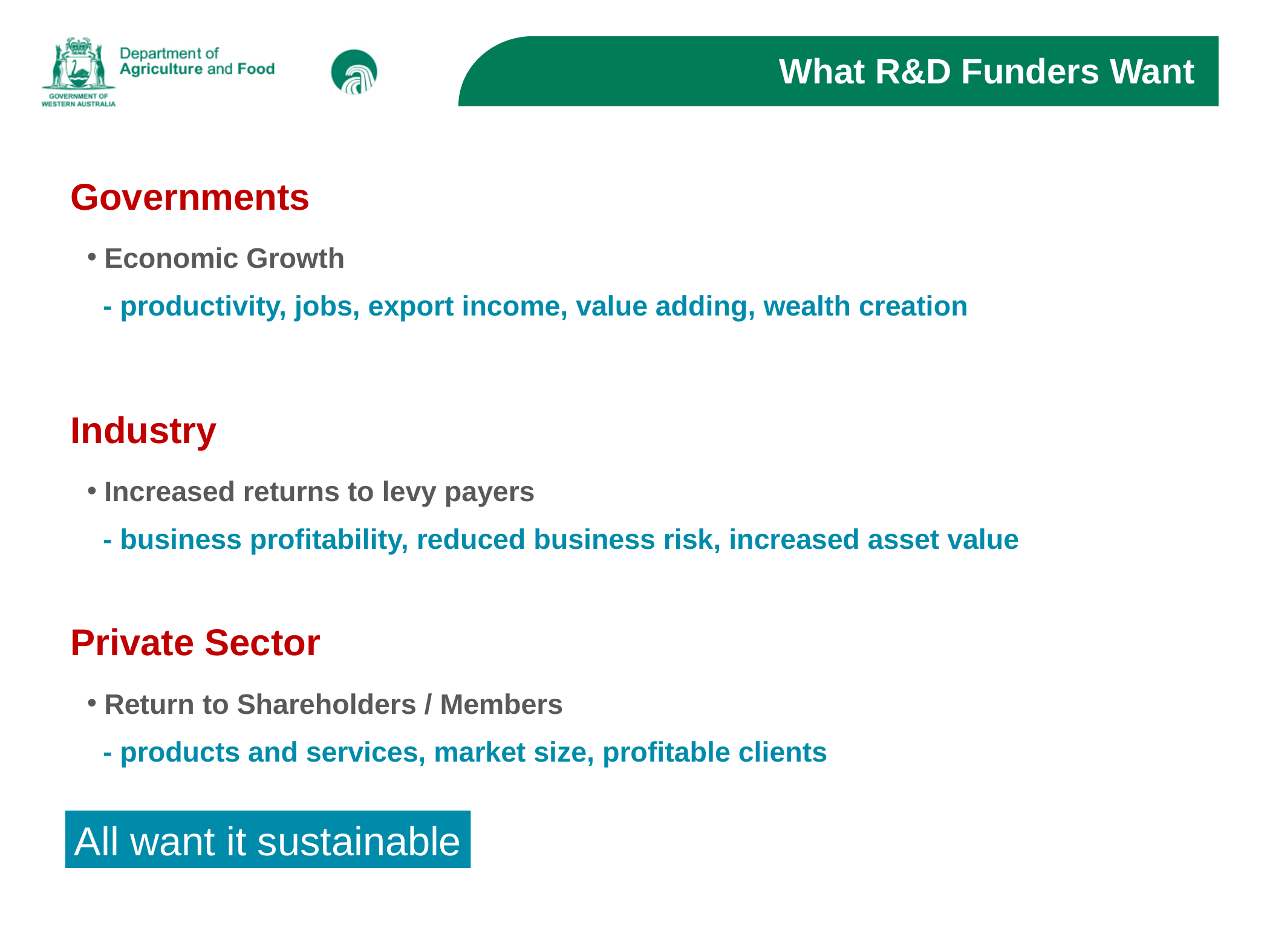

# What R&D Funders Want

Governments
Economic Growth
  - productivity, jobs, export income, value adding, wealth creation

Industry
Increased returns to levy payers
  - business profitability, reduced business risk, increased asset value

Private Sector
Return to Shareholders / Members
  - products and services, market size, profitable clients

All want it sustainable